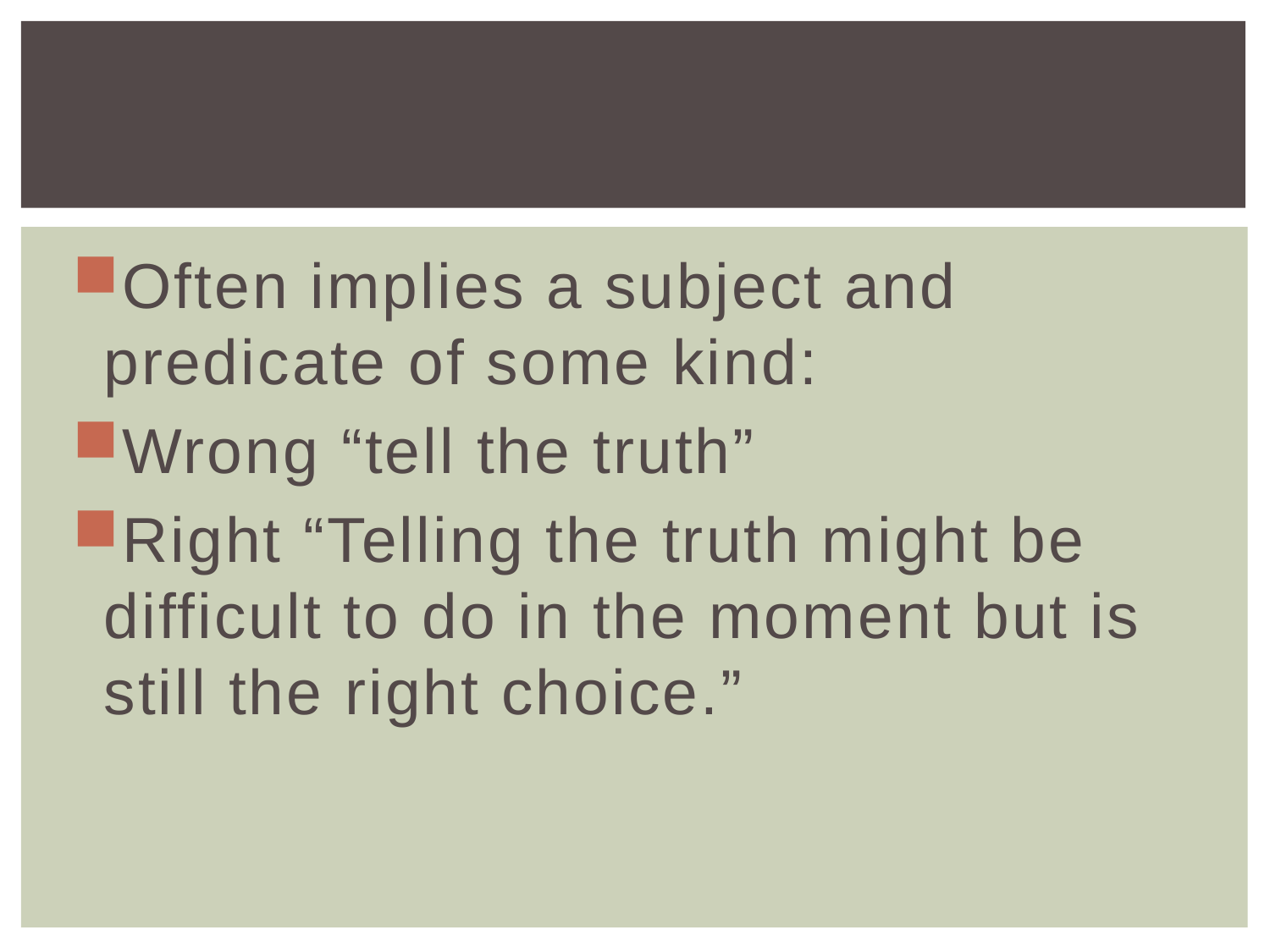

#
Often implies a subject and predicate of some kind:
Wrong “tell the truth”
Right “Telling the truth might be difficult to do in the moment but is still the right choice.”